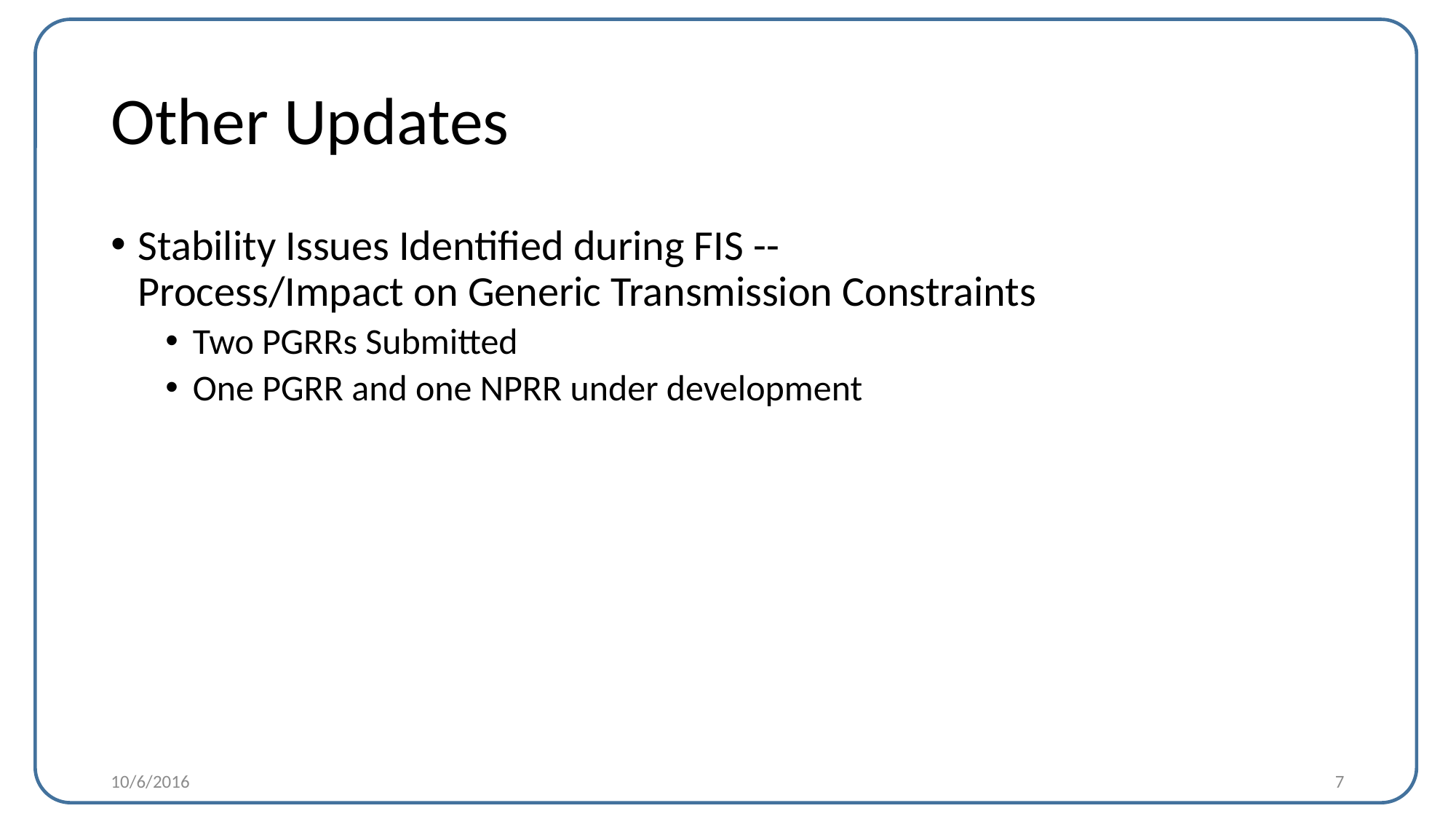

# Other Updates
Stability Issues Identified during FIS --
Process/Impact on Generic Transmission Constraints
Two PGRRs Submitted
One PGRR and one NPRR under development
10/6/2016
7